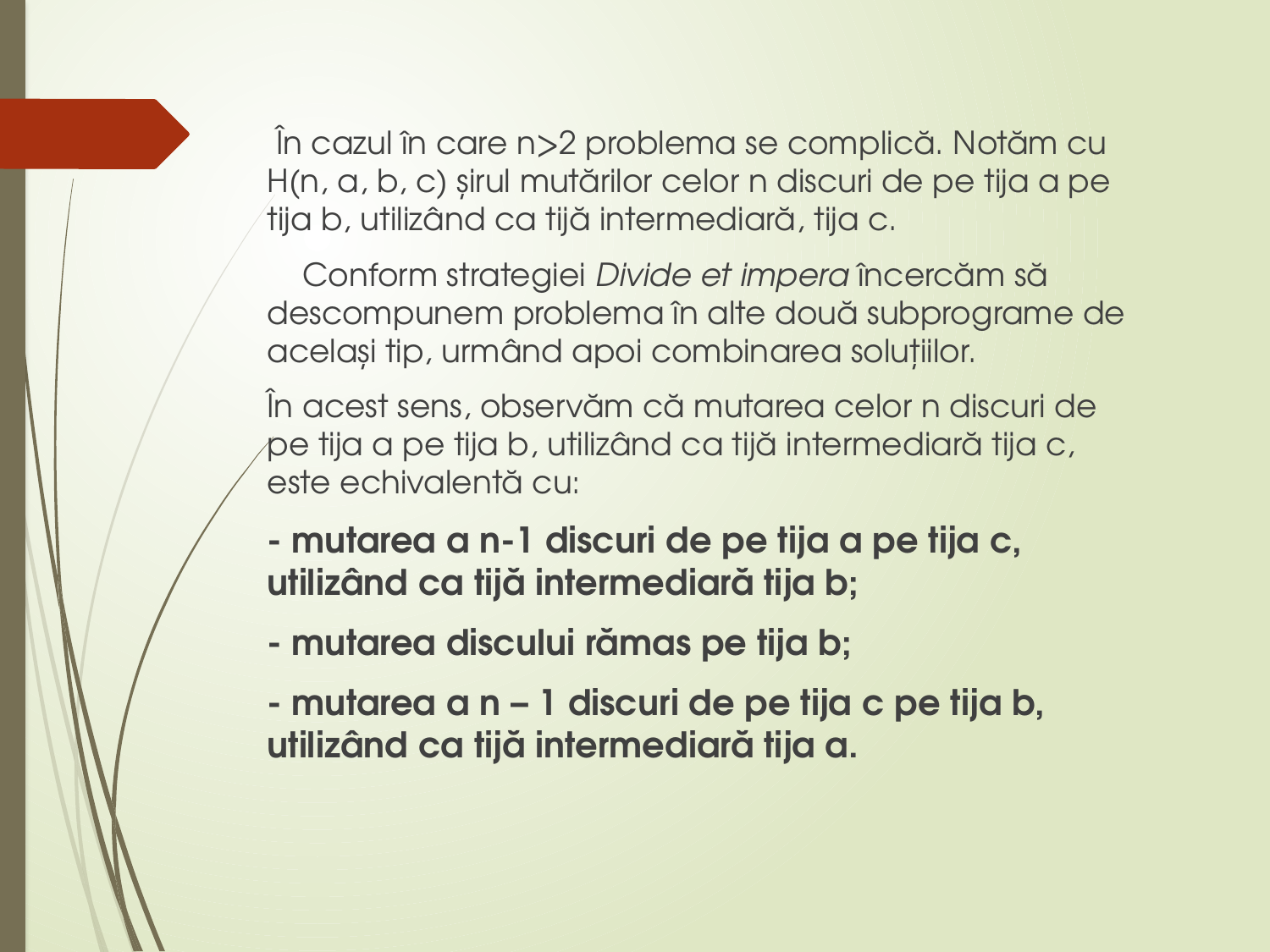

În cazul în care n>2 problema se complică. Notăm cu H(n, a, b, c) şirul mutărilor celor n discuri de pe tija a pe tija b, utilizând ca tijă intermediară, tija c.
    Conform strategiei Divide et impera încercăm să descompunem problema în alte două subprograme de acelaşi tip, urmând apoi combinarea soluţiilor.
În acest sens, observăm că mutarea celor n discuri de pe tija a pe tija b, utilizând ca tijă intermediară tija c, este echivalentă cu:
- mutarea a n-1 discuri de pe tija a pe tija c, utilizând ca tijă intermediară tija b;
- mutarea discului rămas pe tija b;
- mutarea a n – 1 discuri de pe tija c pe tija b, utilizând ca tijă intermediară tija a.